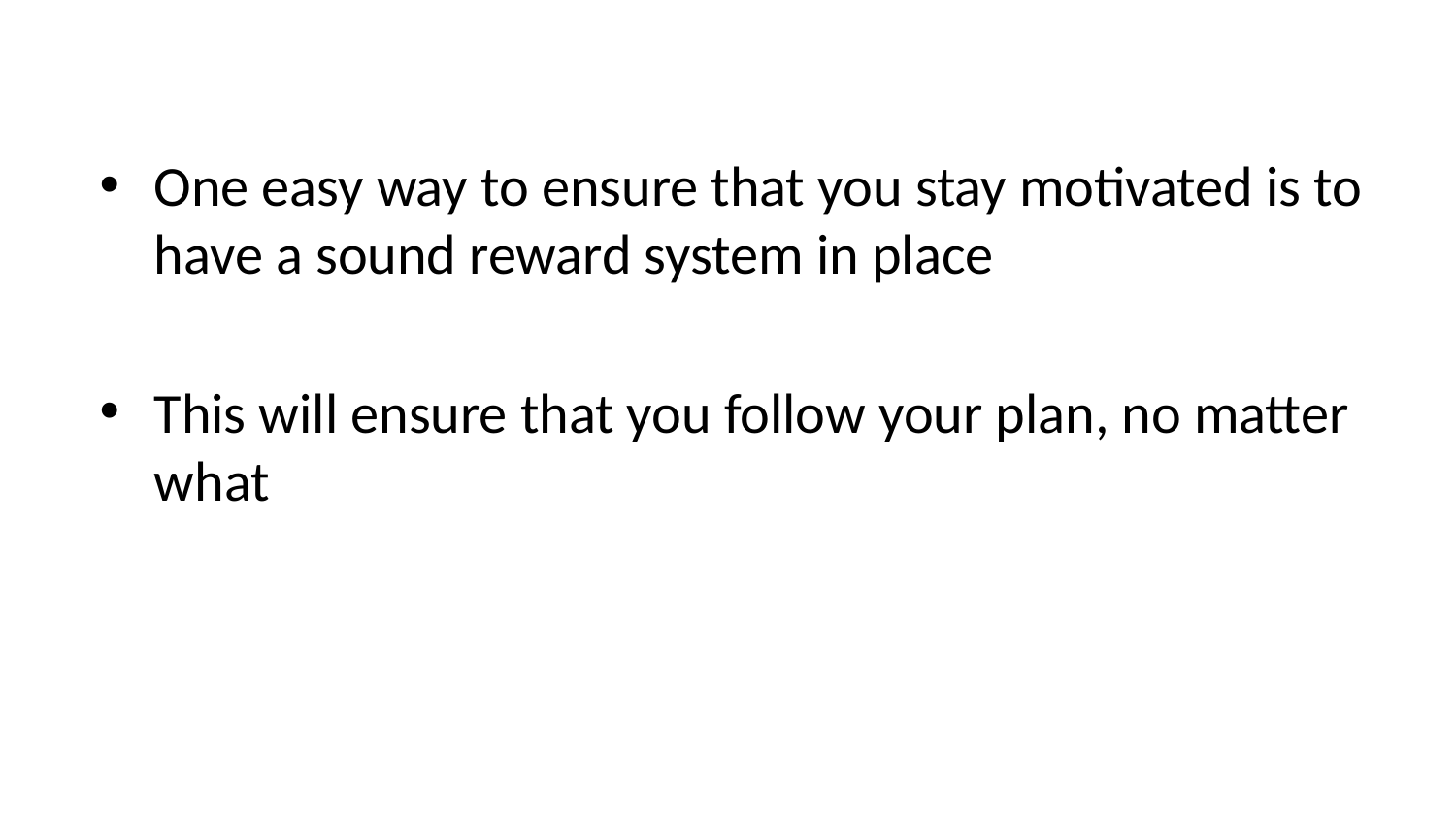

One easy way to ensure that you stay motivated is to have a sound reward system in place

This will ensure that you follow your plan, no matter what